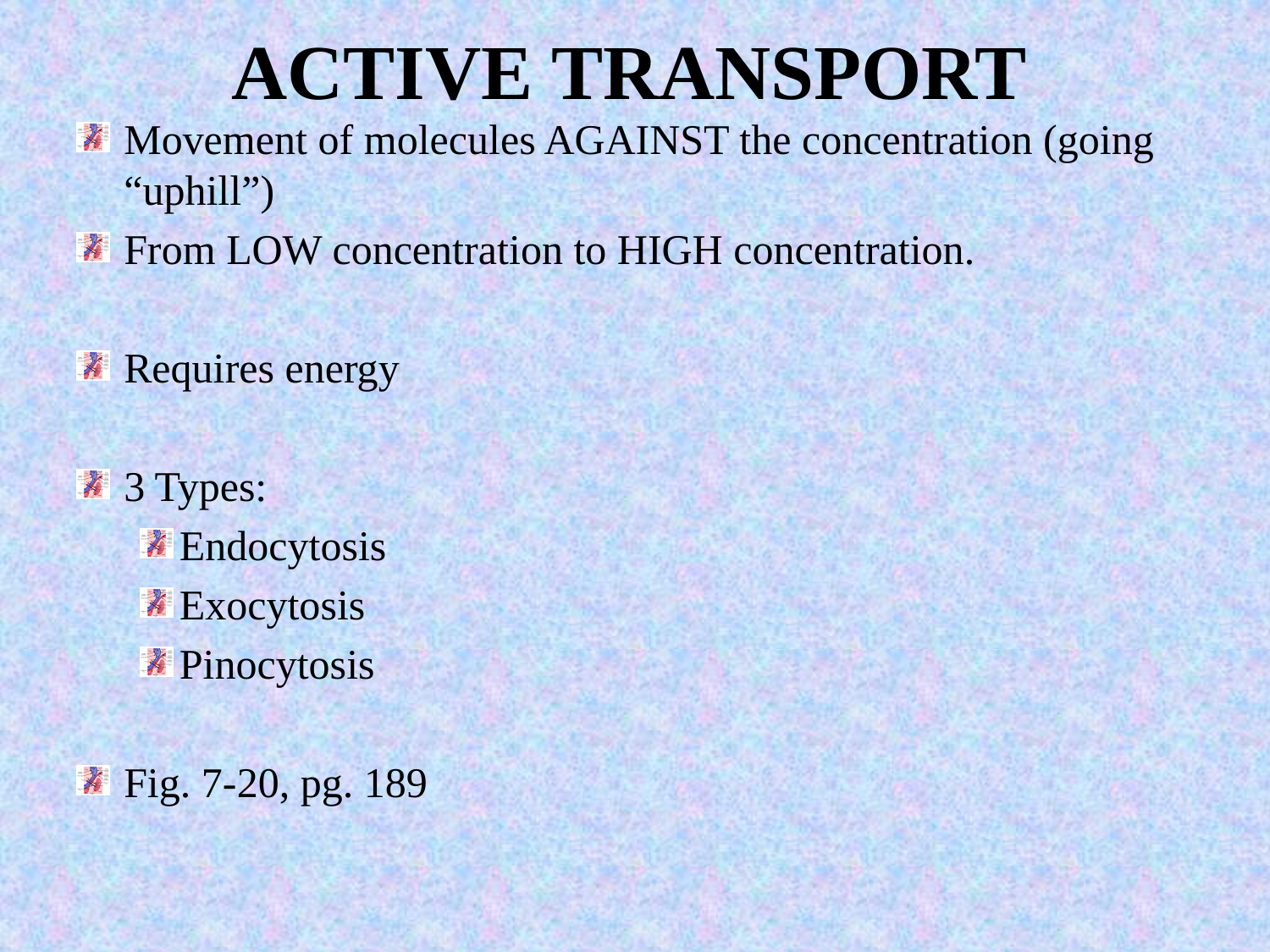

# ACTIVE TRANSPORT
Movement of molecules AGAINST the concentration (going “uphill”)
From LOW concentration to HIGH concentration.

Requires energy

3 Types:
Endocytosis
Exocytosis
Pinocytosis

Fig. 7-20, pg. 189